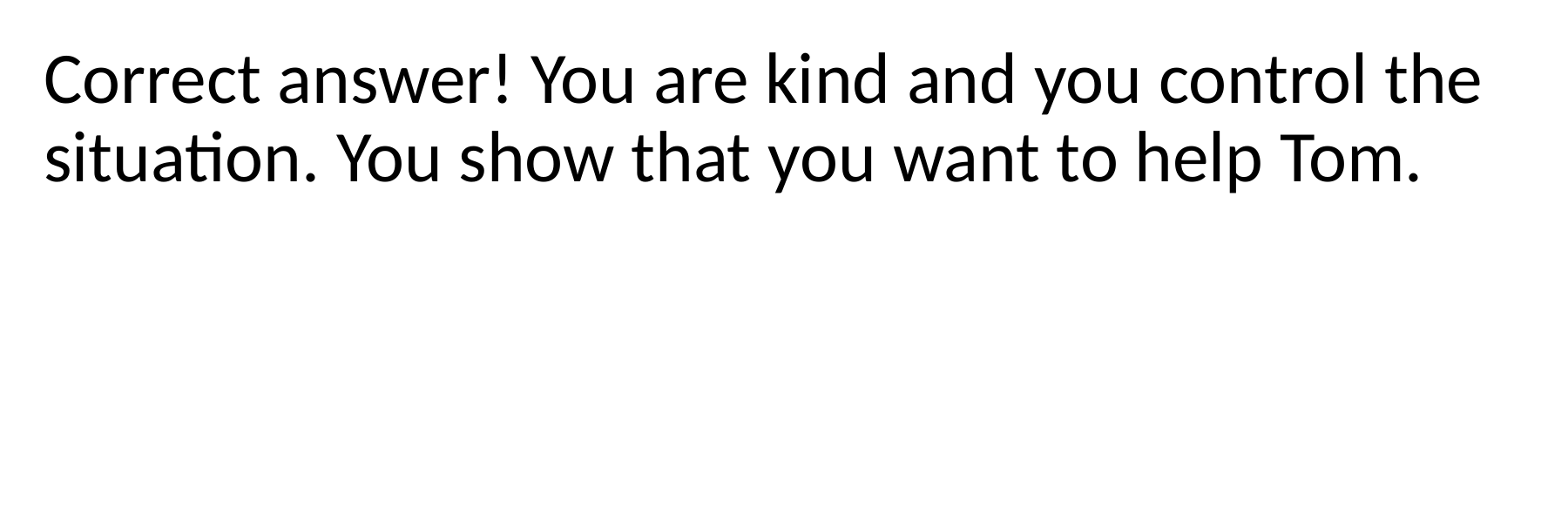

Correct answer! You are kind and you control the situation. You show that you want to help Tom.